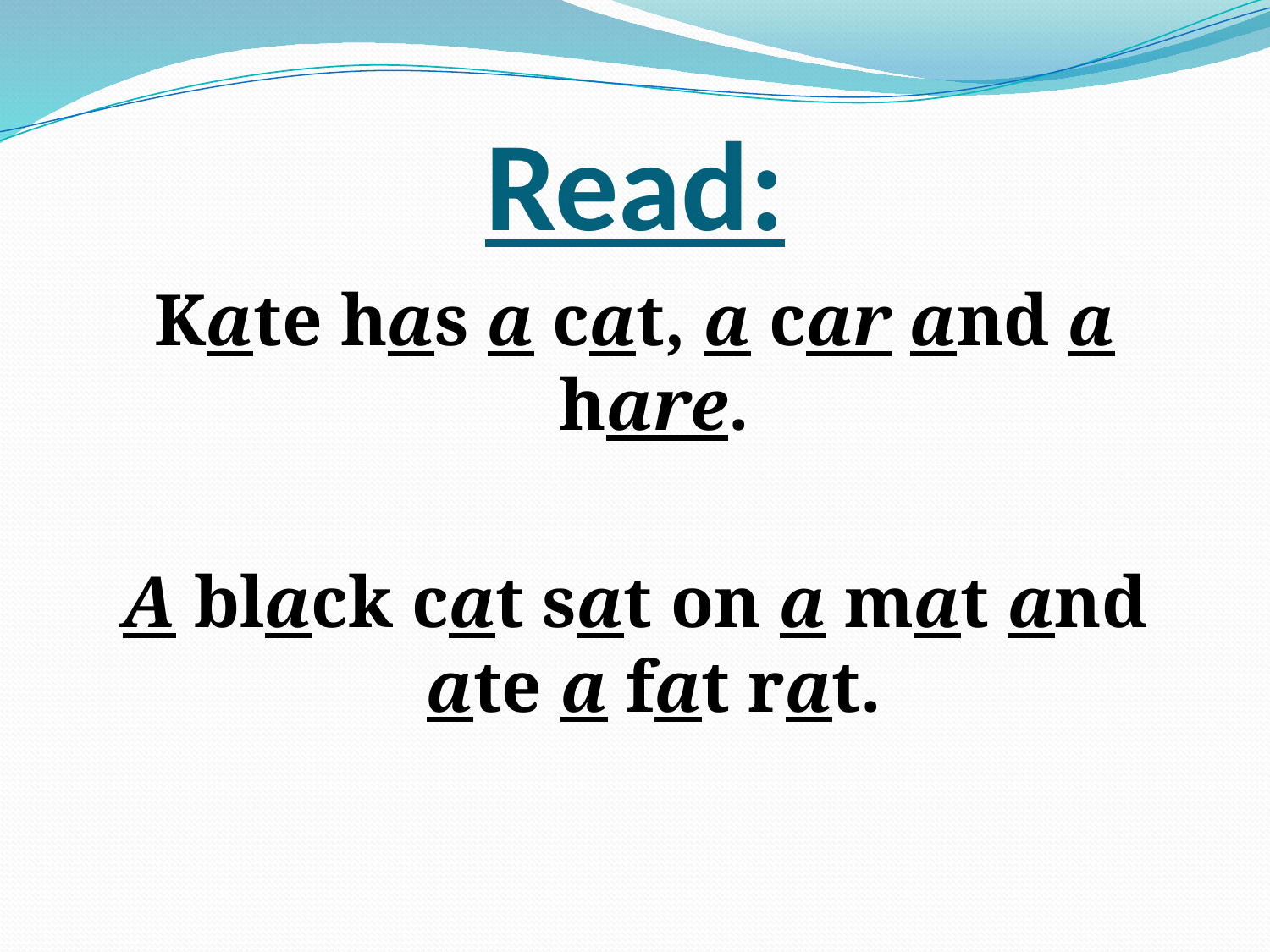

# Read:
Kate has a cat, a car and a hare.

A black cat sat on a mat and ate a fat rat.